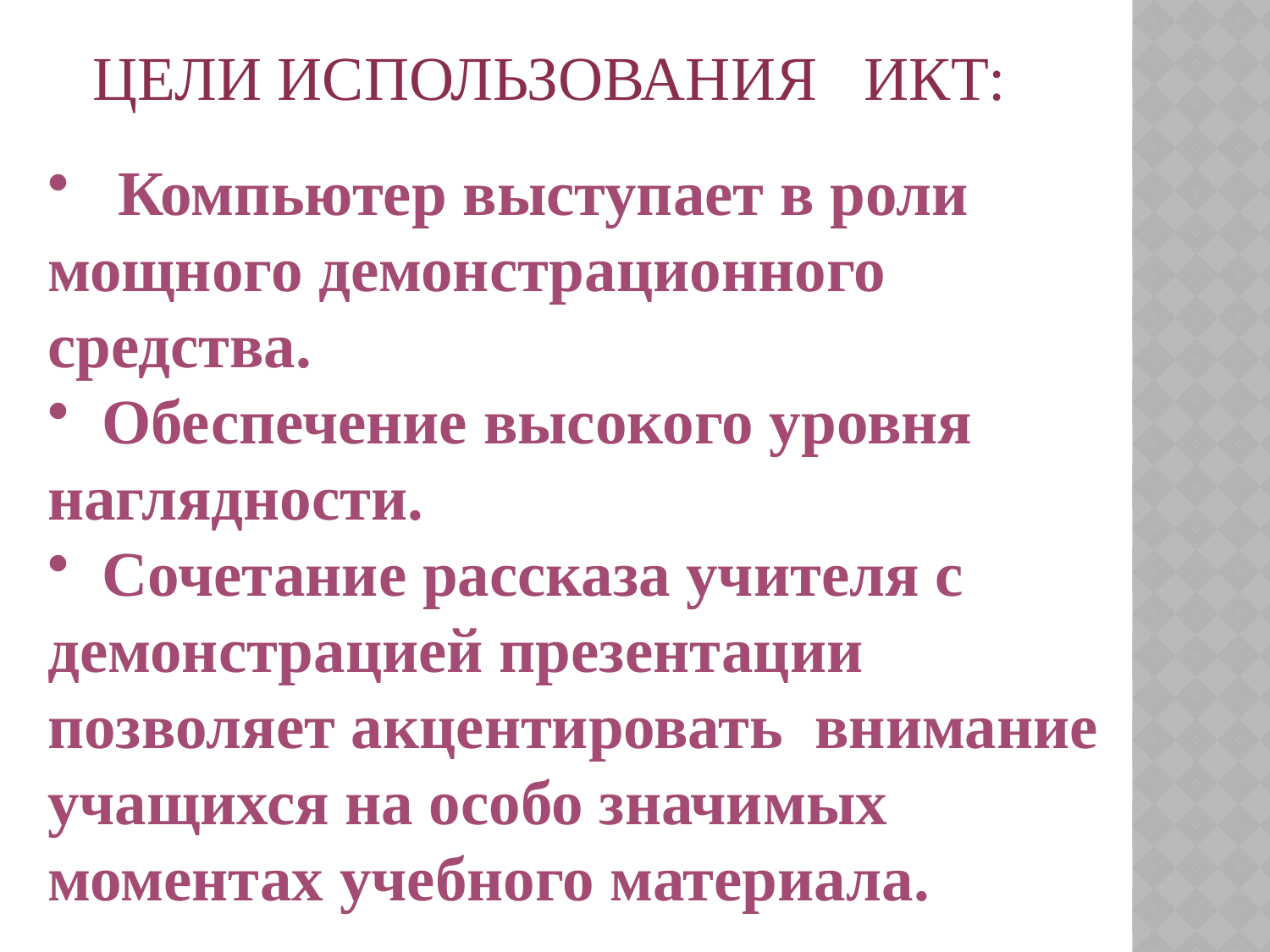

# Цели использования   ИКТ:
   Компьютер выступает в роли мощного демонстрационного средства.
  Обеспечение высокого уровня наглядности.
  Сочетание рассказа учителя с демонстрацией презентации позволяет акцентировать  внимание учащихся на особо значимых  моментах учебного материала.